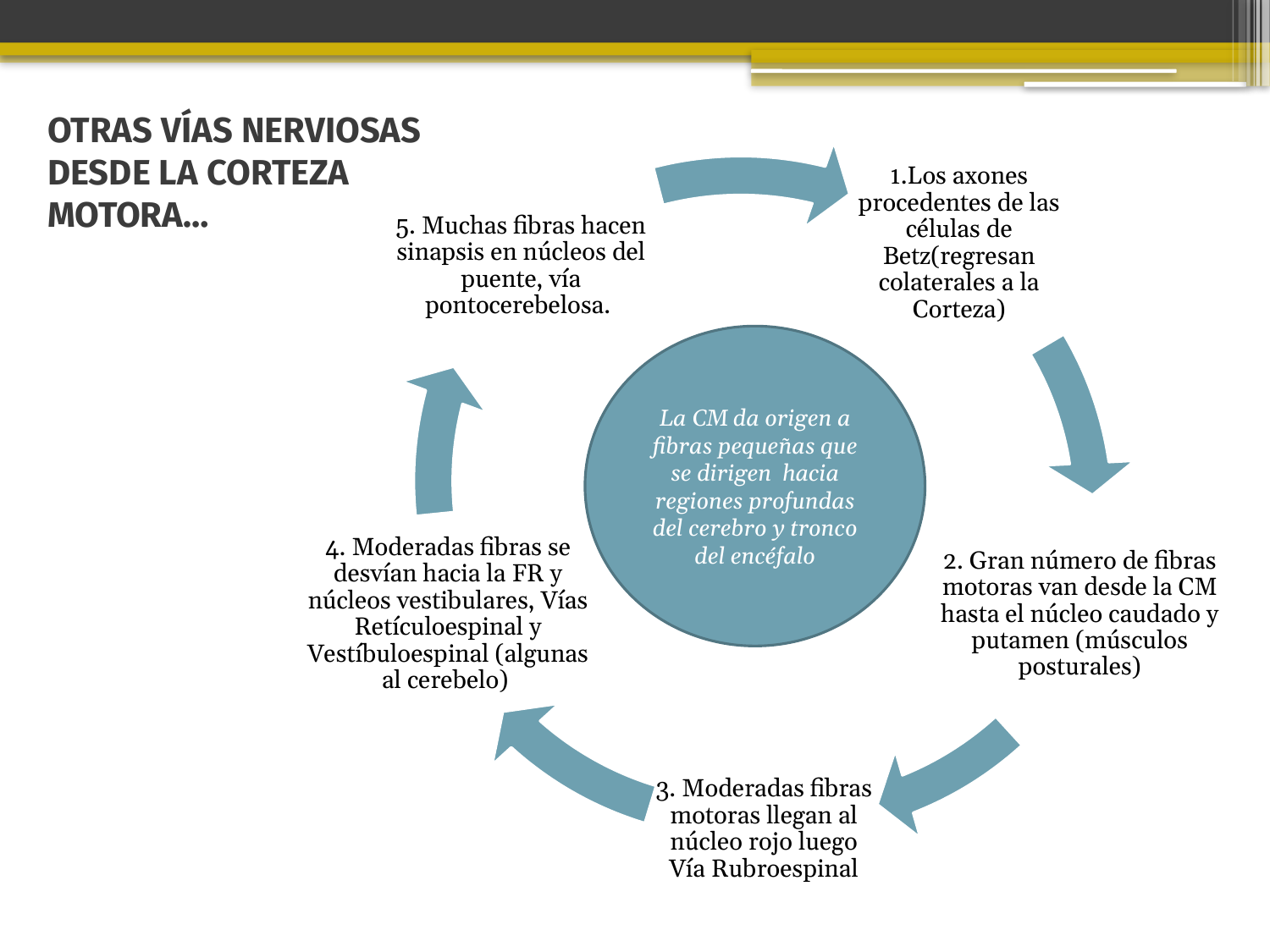

# OTRAS VÍAS NERVIOSAS DESDE LA CORTEZA MOTORA…
1.Los axones procedentes de las células de Betz(regresan colaterales a la Corteza)
2. Gran número de fibras motoras van desde la CM hasta el núcleo caudado y putamen (músculos posturales)
3. Moderadas fibras motoras llegan al núcleo rojo luego Vía Rubroespinal
4. Moderadas fibras se desvían hacia la FR y núcleos vestibulares, Vías Retículoespinal y Vestíbuloespinal (algunas al cerebelo)
5. Muchas fibras hacen sinapsis en núcleos del puente, vía pontocerebelosa.
La CM da origen a fibras pequeñas que se dirigen  hacia regiones profundas del cerebro y tronco del encéfalo